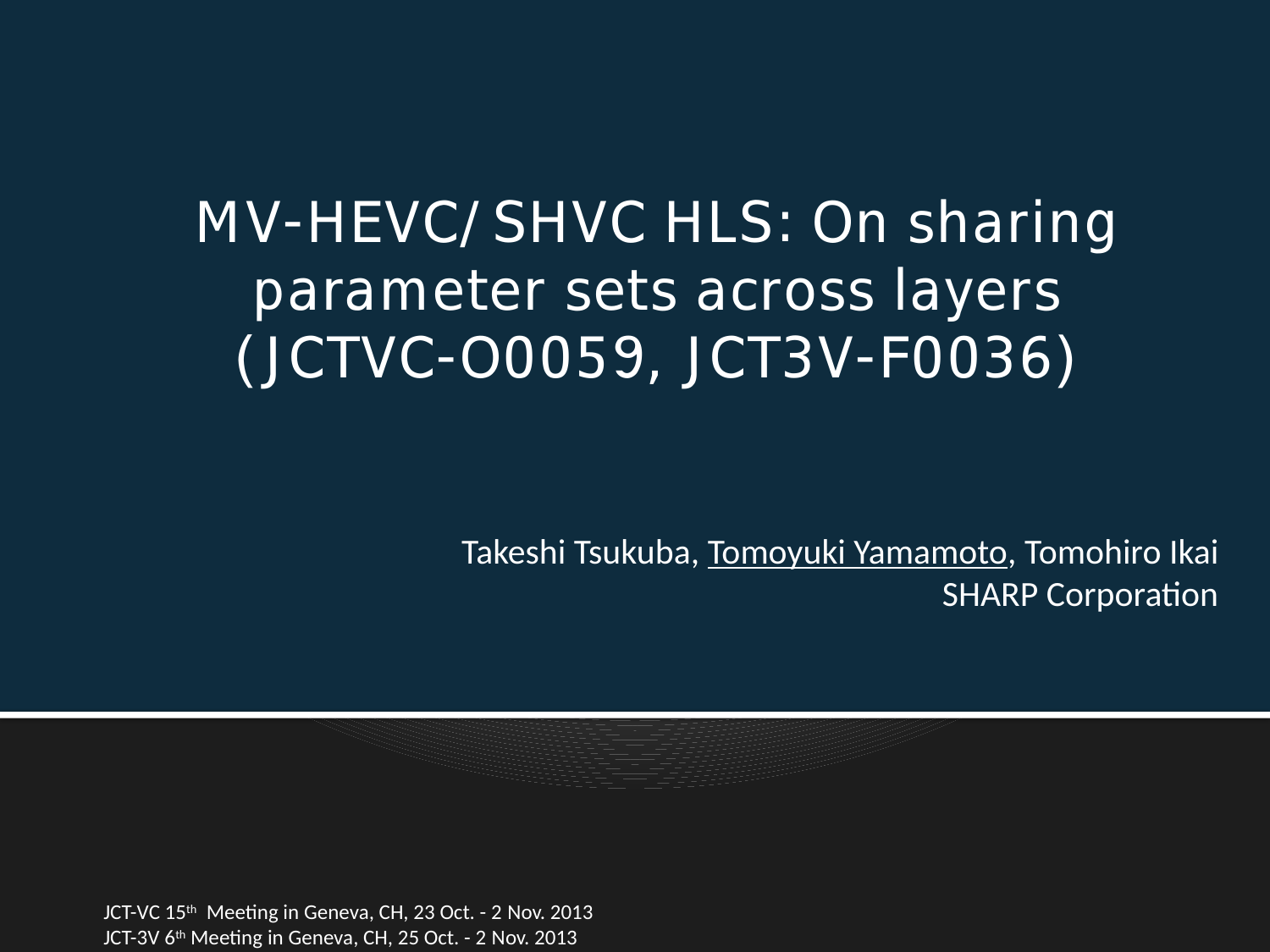

# MV-HEVC/SHVC HLS: On sharing parameter sets across layers (JCTVC-O0059, JCT3V-F0036)

Takeshi Tsukuba, Tomoyuki Yamamoto, Tomohiro Ikai
SHARP Corporation

JCT-VC 15th  Meeting in Geneva, CH, 23 Oct. - 2 Nov. 2013
JCT-3V 6th Meeting in Geneva, CH, 25 Oct. - 2 Nov. 2013